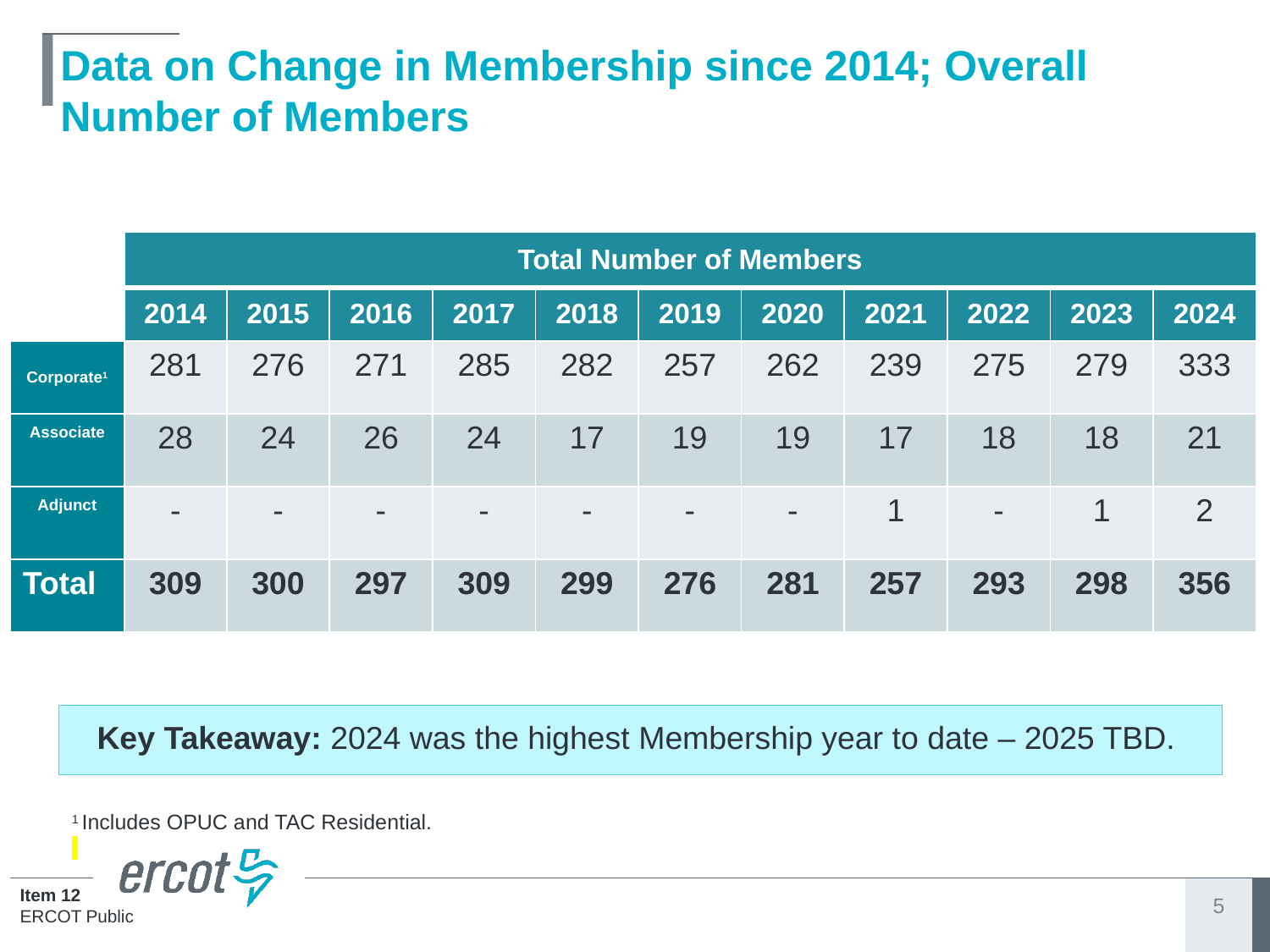

# Data on Change in Membership since 2014; Overall Number of Members
|  | Total Number of Members |  |  |  |  |  |  |  |  |  |  |
| --- | --- | --- | --- | --- | --- | --- | --- | --- | --- | --- | --- |
|  | 2014 | 2015 | 2016 | 2017 | 2018 | 2019 | 2020 | 2021 | 2022 | 2023 | 2024 |
| Corporate1 | 281 | 276 | 271 | 285 | 282 | 257 | 262 | 239 | 275 | 279 | 333 |
| Associate | 28 | 24 | 26 | 24 | 17 | 19 | 19 | 17 | 18 | 18 | 21 |
| Adjunct | - | - | - | - | - | - | - | 1 | - | 1 | 2 |
| Total | 309 | 300 | 297 | 309 | 299 | 276 | 281 | 257 | 293 | 298 | 356 |
Key Takeaway: 2024 was the highest Membership year to date – 2025 TBD.
1 Includes OPUC and TAC Residential.

5